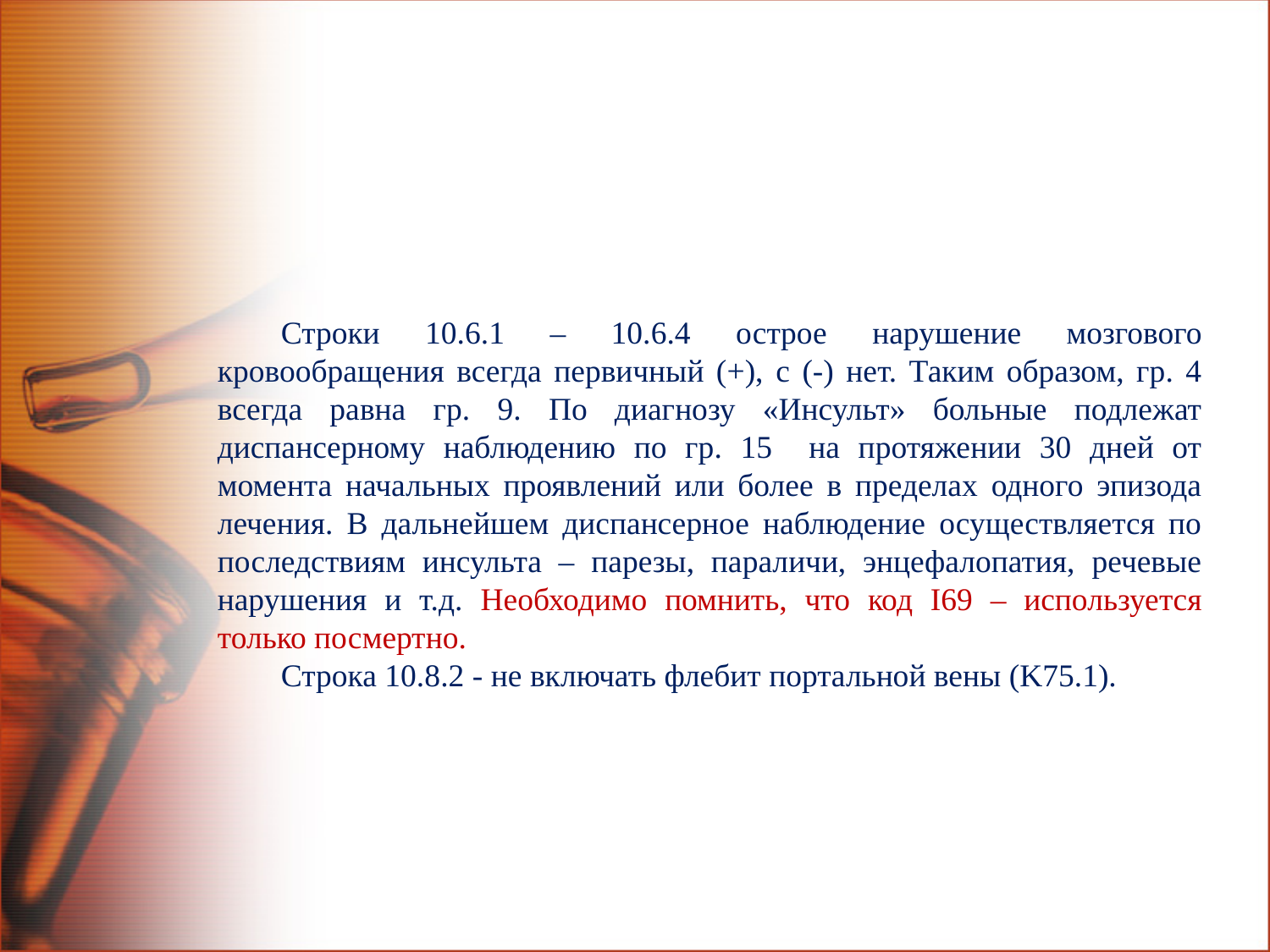

Строки 10.6.1 – 10.6.4 острое нарушение мозгового кровообращения всегда первичный (+), с (-) нет. Таким образом, гр. 4 всегда равна гр. 9. По диагнозу «Инсульт» больные подлежат диспансерному наблюдению по гр. 15  на протяжении 30 дней от момента начальных проявлений или более в пределах одного эпизода лечения. В дальнейшем диспансерное наблюдение осуществляется по последствиям инсульта – парезы, параличи, энцефалопатия, речевые нарушения и т.д. Необходимо помнить, что код I69 – используется только посмертно.
Строка 10.8.2 - не включать флебит портальной вены (K75.1).